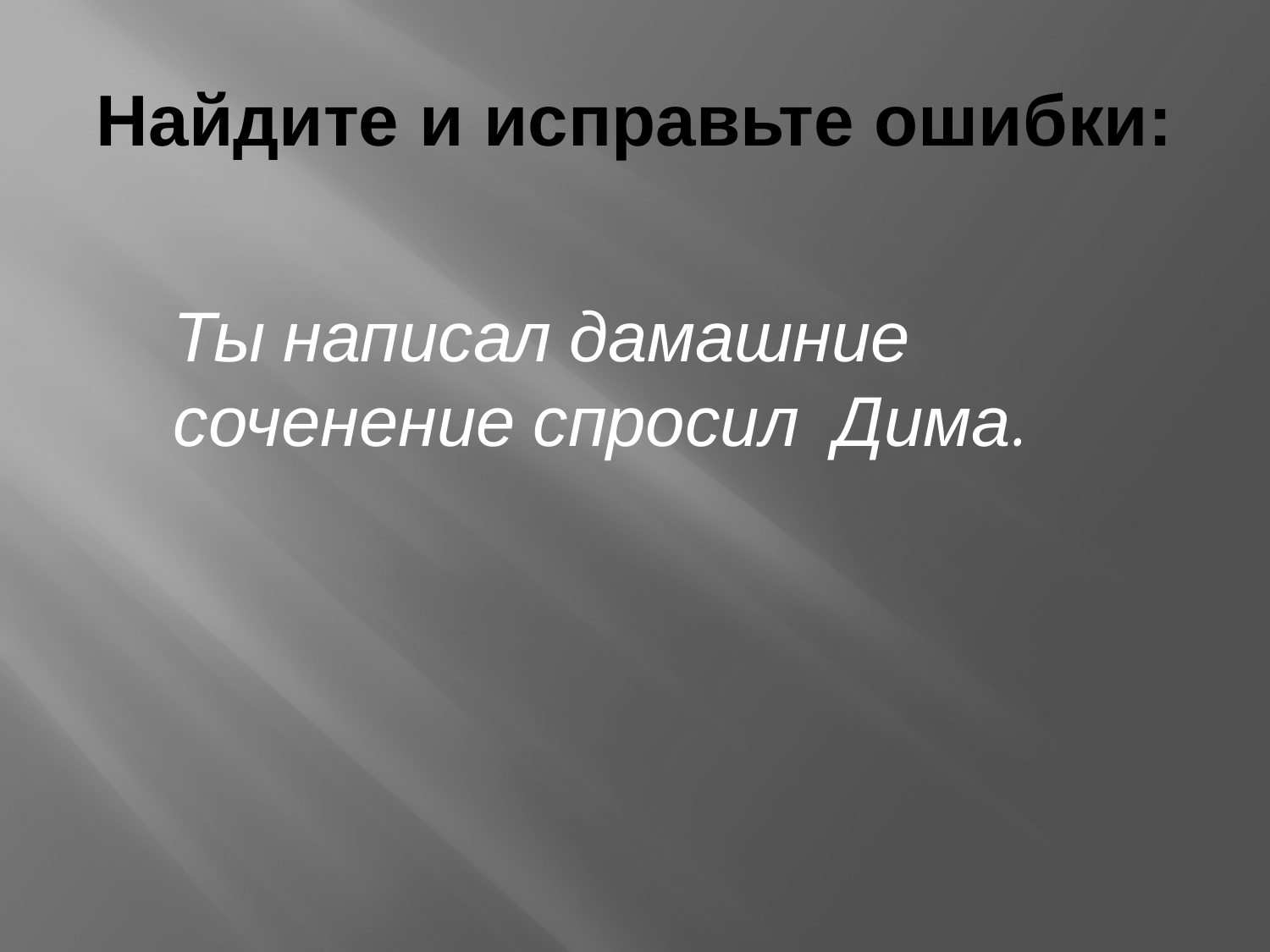

# Найдите и исправьте ошибки:
Ты написал дамашние соченение спросил  Дима.